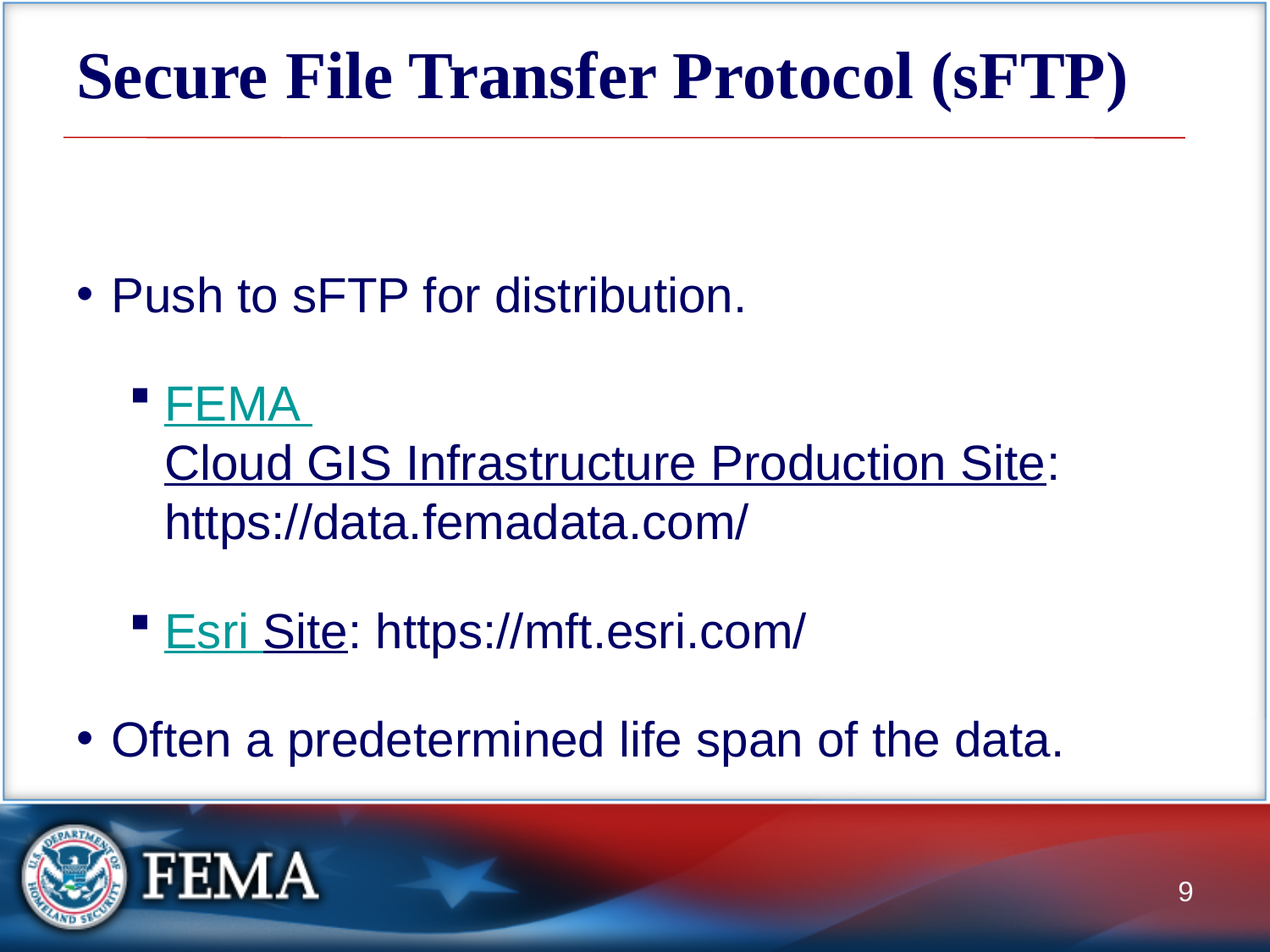

# Secure File Transfer Protocol (sFTP)

Push to sFTP for distribution.
FEMA Cloud GIS Infrastructure Production Site: https://data.femadata.com/
Esri Site: https://mft.esri.com/
Often a predetermined life span of the data.
9